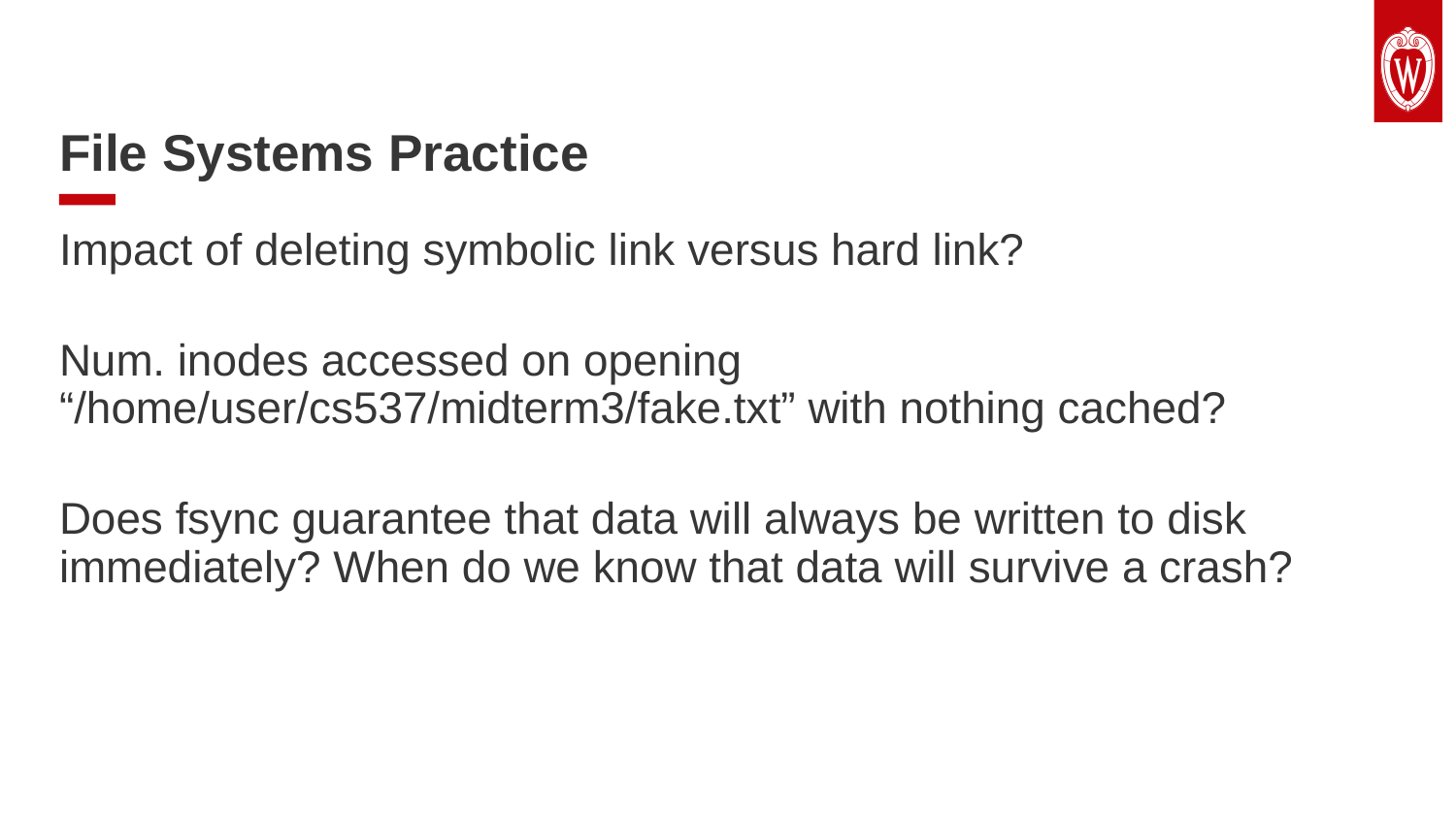

File Systems Practice
Impact of deleting symbolic link versus hard link?

Num. inodes accessed on opening “/home/user/cs537/midterm3/fake.txt” with nothing cached?

Does fsync guarantee that data will always be written to disk immediately? When do we know that data will survive a crash?